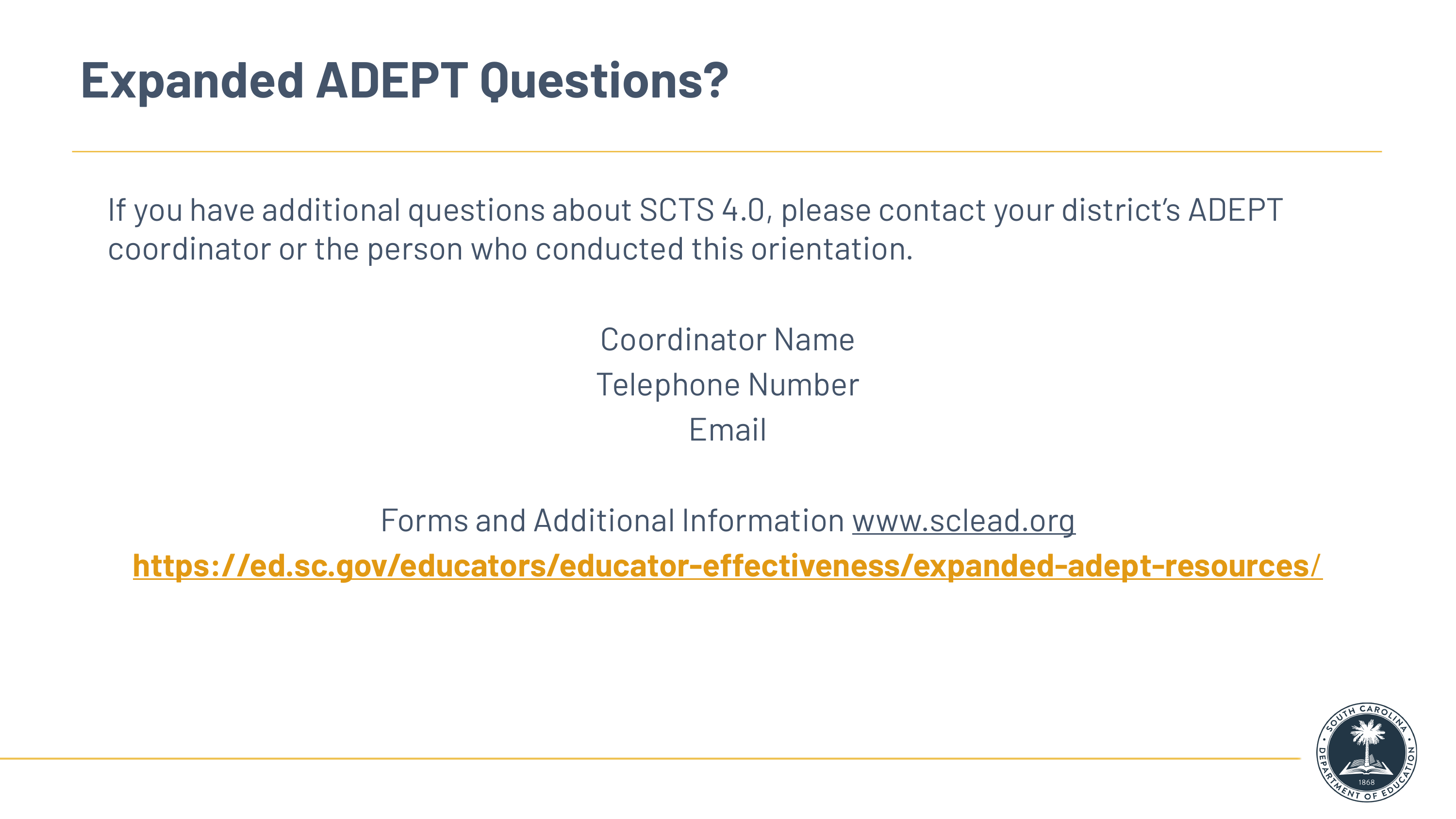

# Expanded ADEPT Questions?
If you have additional questions about SCTS 4.0, please contact your district’s ADEPT coordinator or the person who conducted this orientation.

Coordinator Name
Telephone Number
Email

Forms and Additional Information www.sclead.org
https://ed.sc.gov/educators/educator-effectiveness/expanded-adept-resources/